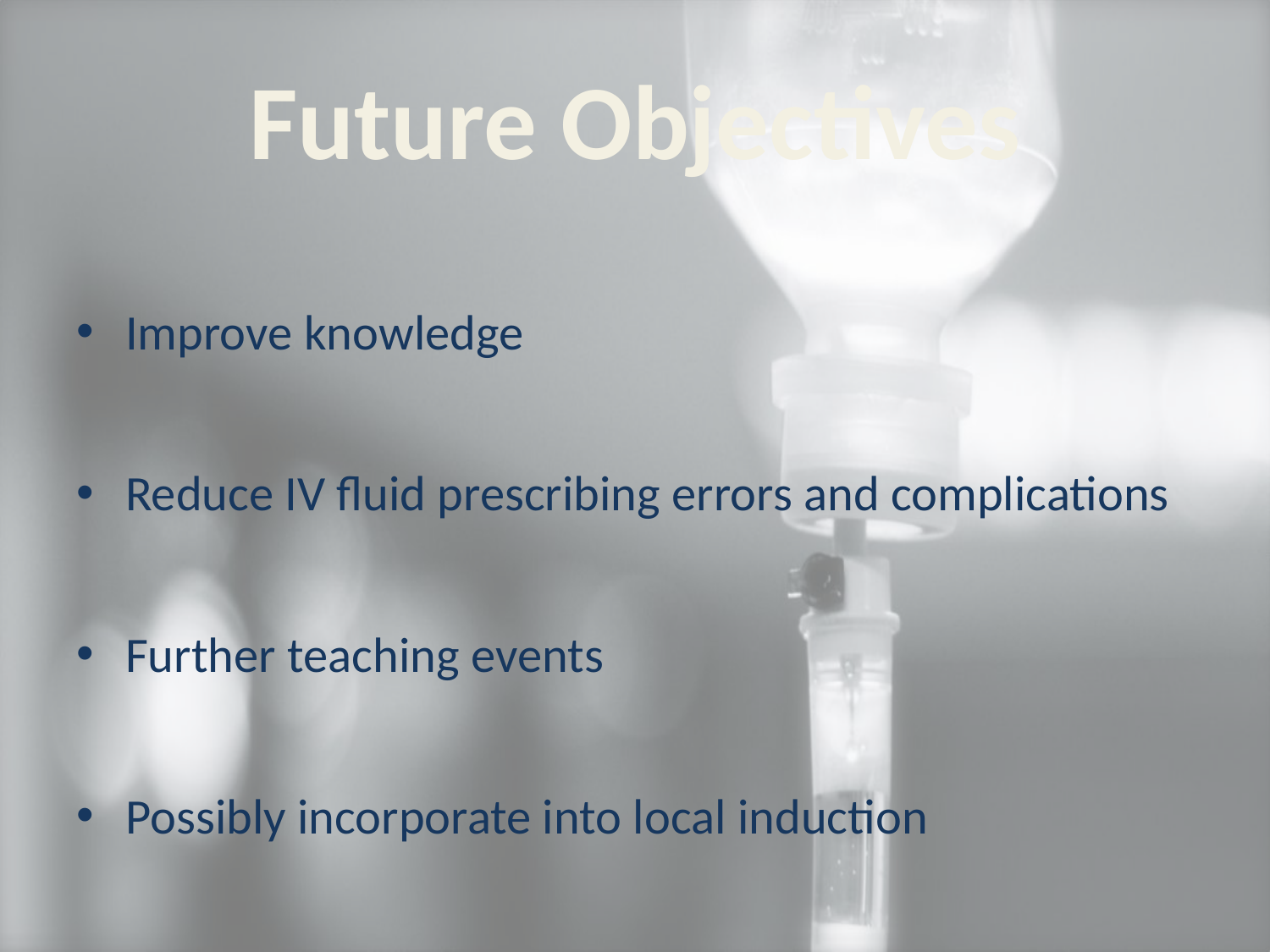

# Future Objectives

Improve knowledge

Reduce IV fluid prescribing errors and complications

Further teaching events

Possibly incorporate into local induction